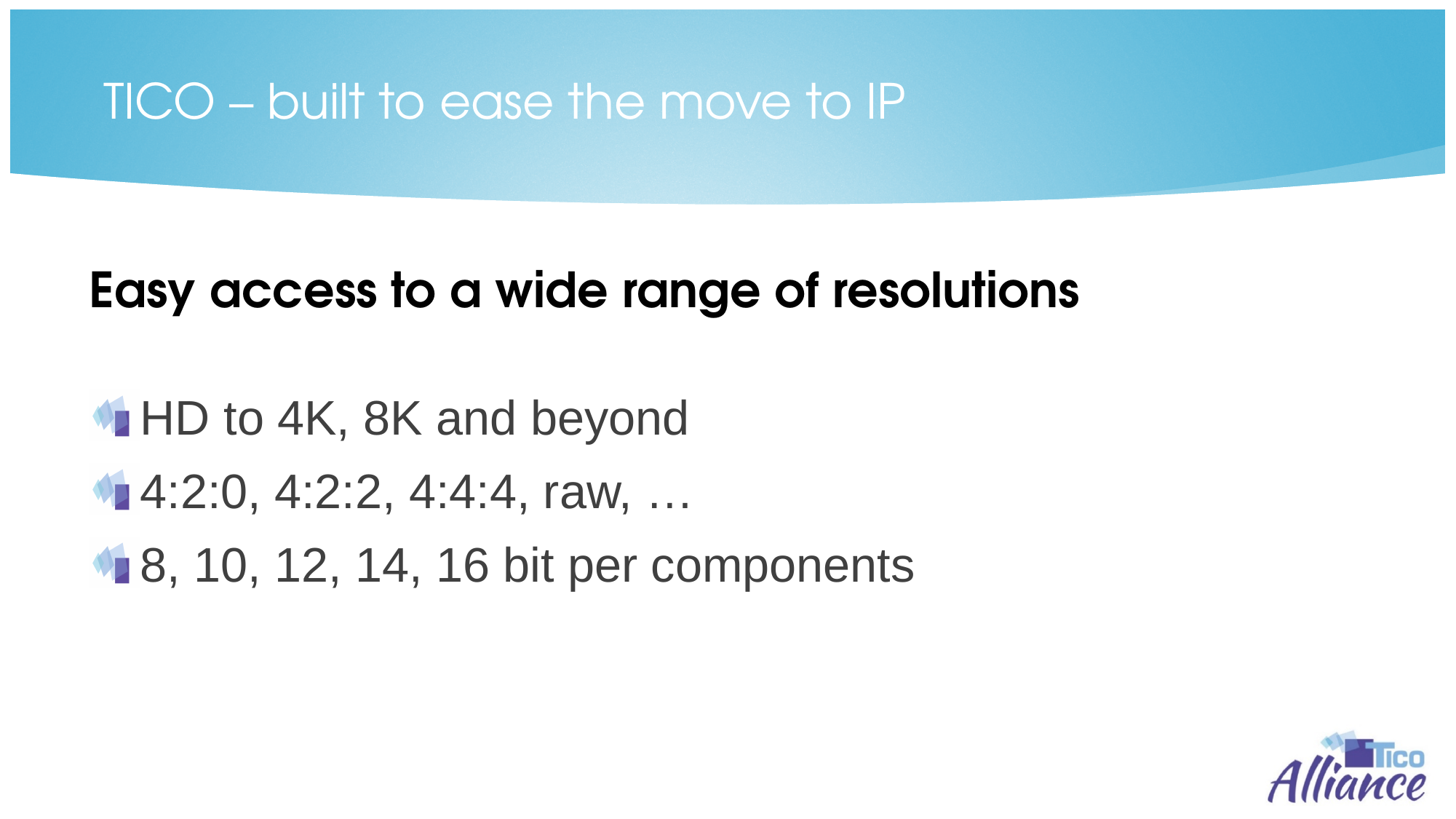

TICO – built to ease the move to IP
# Easy access to a wide range of resolutions
HD to 4K, 8K and beyond
4:2:0, 4:2:2, 4:4:4, raw, …
8, 10, 12, 14, 16 bit per components